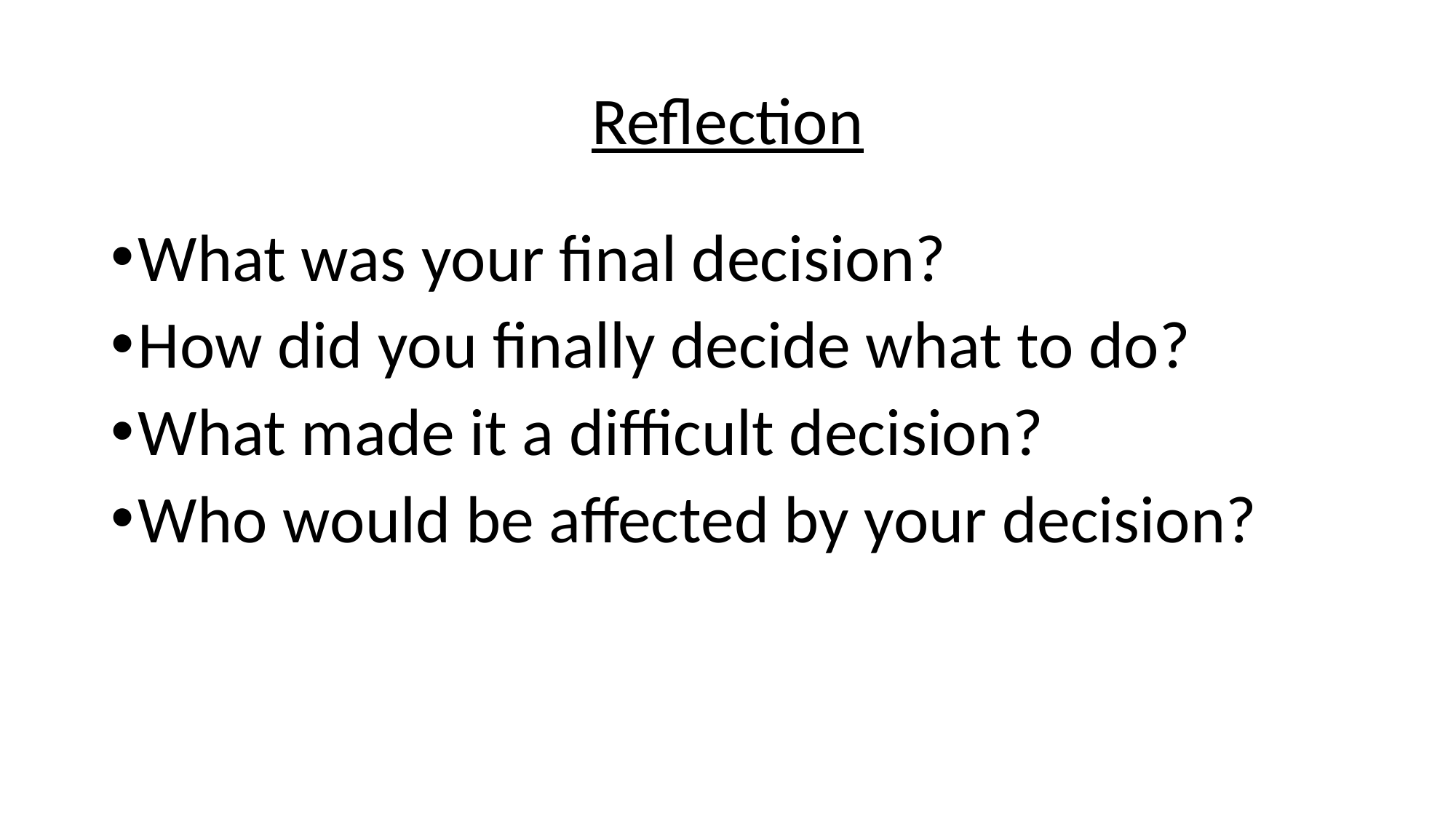

# Reflection
What was your final decision?
How did you finally decide what to do?
What made it a difficult decision?
Who would be affected by your decision?